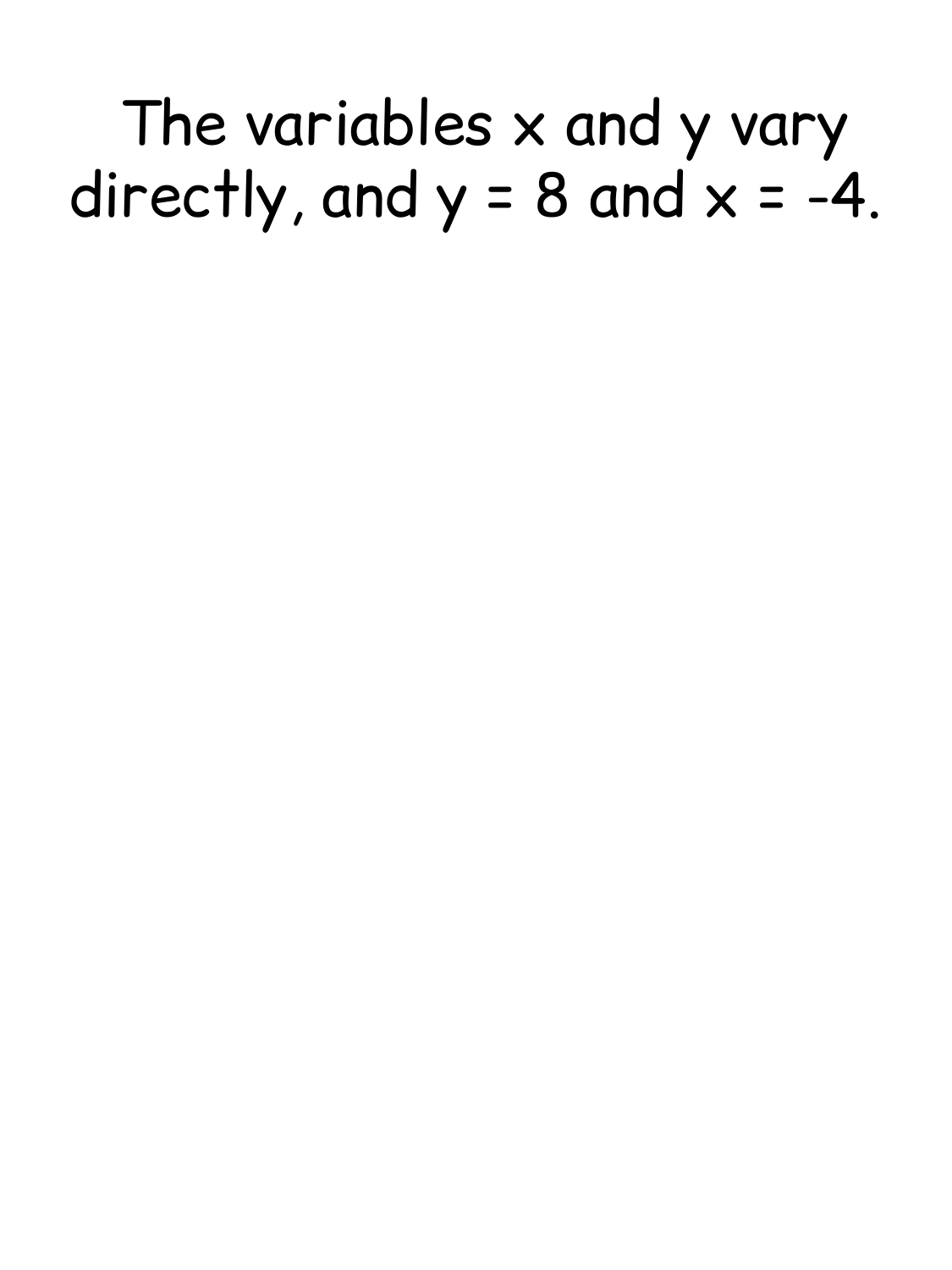

# The variables x and y vary directly, and y = 8 and x = -4.